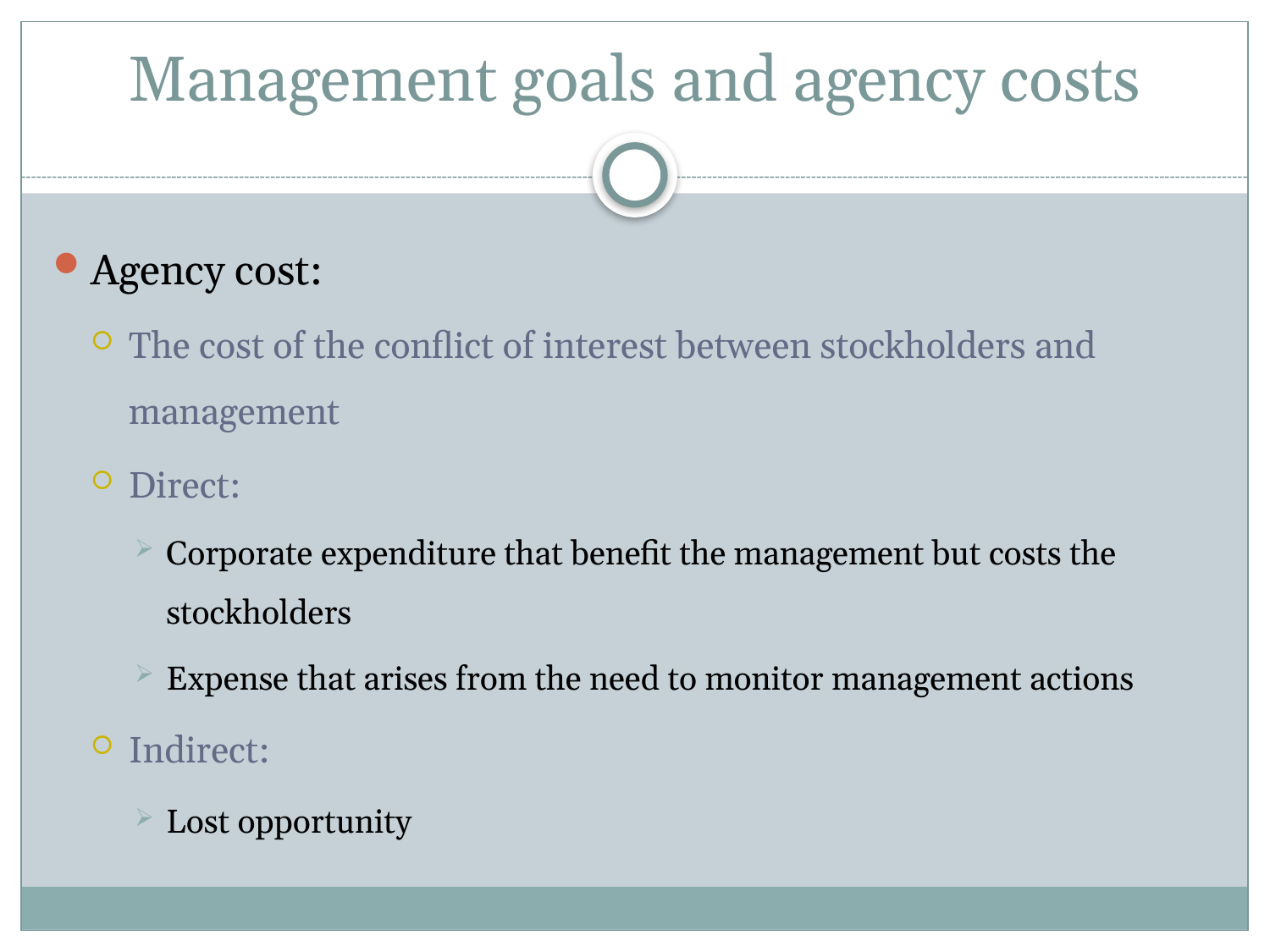

# Management goals and agency costs
Agency cost:
The cost of the conflict of interest between stockholders and management
Direct:
Corporate expenditure that benefit the management but costs the stockholders
Expense that arises from the need to monitor management actions
Indirect:
Lost opportunity